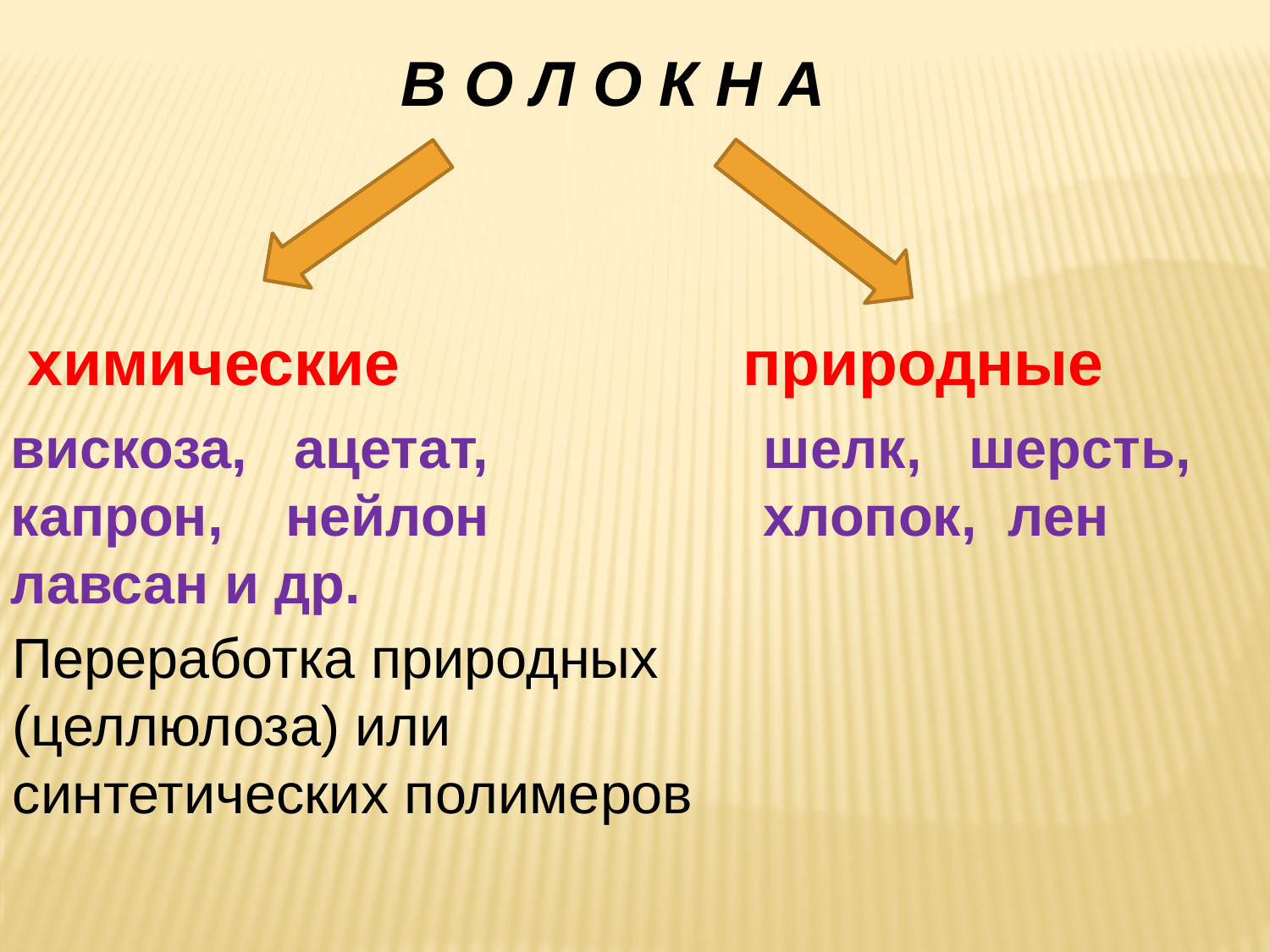

В О Л О К Н А

химические
природные
вискоза,   ацетат,
капрон,    нейлон
лавсан и др.
шелк,   шерсть, хлопок,  лен
Переработка природных (целлюлоза) или
синтетических полимеров